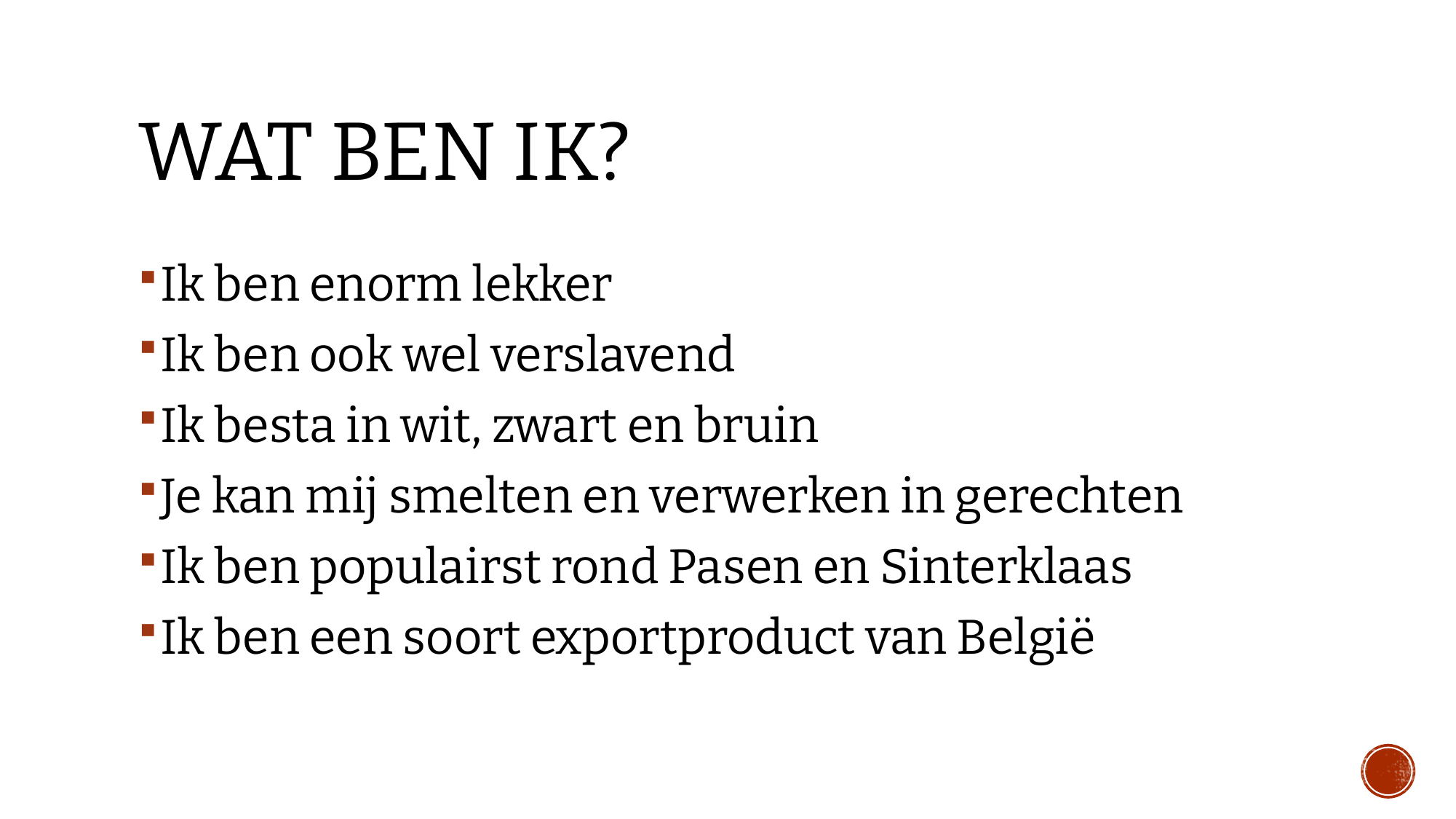

# Wat ben ik?
Ik ben enorm lekker
Ik ben ook wel verslavend
Ik besta in wit, zwart en bruin
Je kan mij smelten en verwerken in gerechten
Ik ben populairst rond Pasen en Sinterklaas
Ik ben een soort exportproduct van België